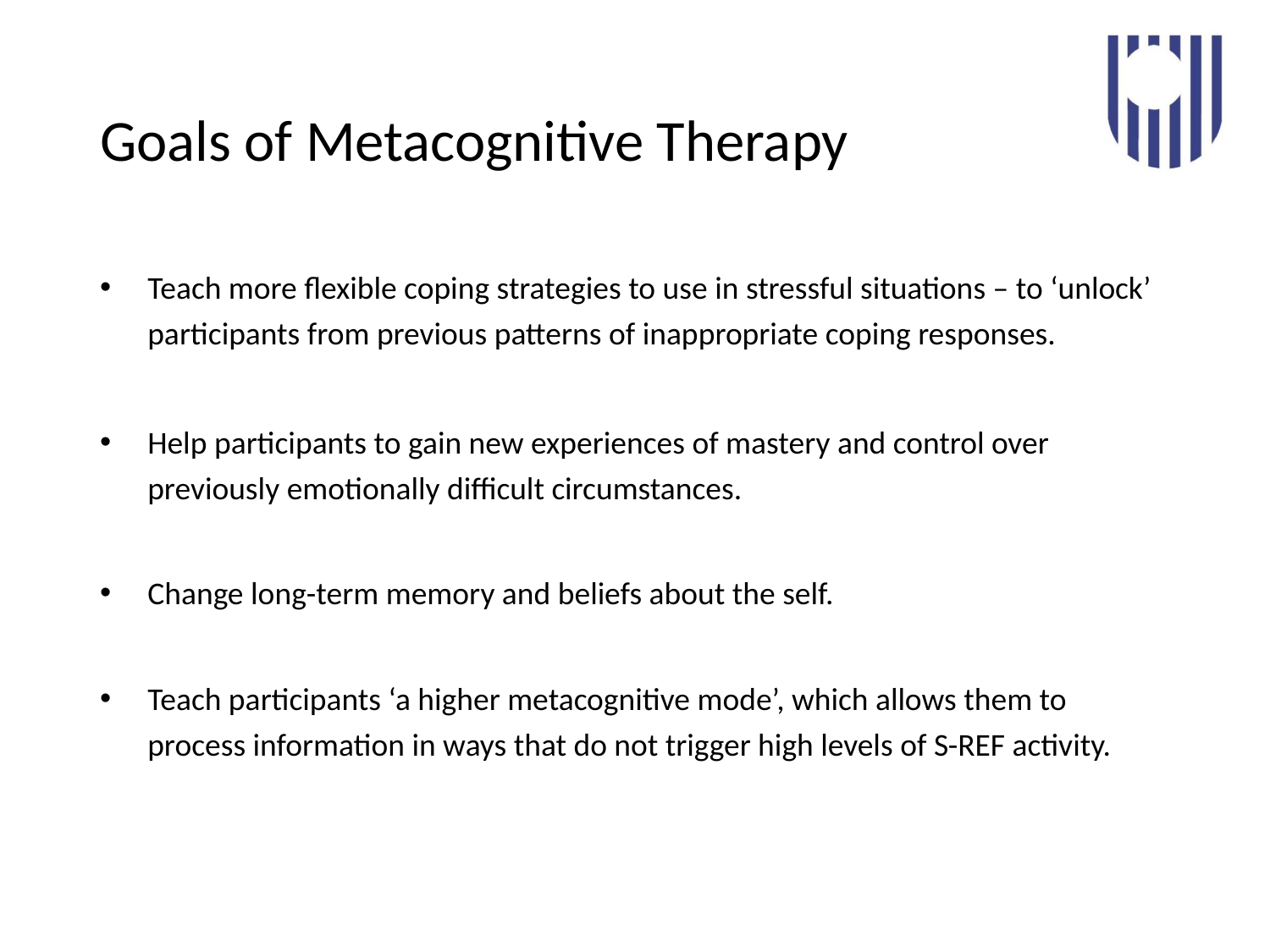

# Goals of Metacognitive Therapy
Teach more flexible coping strategies to use in stressful situations – to ‘unlock’ participants from previous patterns of inappropriate coping responses.

Help participants to gain new experiences of mastery and control over previously emotionally difficult circumstances.

Change long-term memory and beliefs about the self.

Teach participants ‘a higher metacognitive mode’, which allows them to process information in ways that do not trigger high levels of S-REF activity.